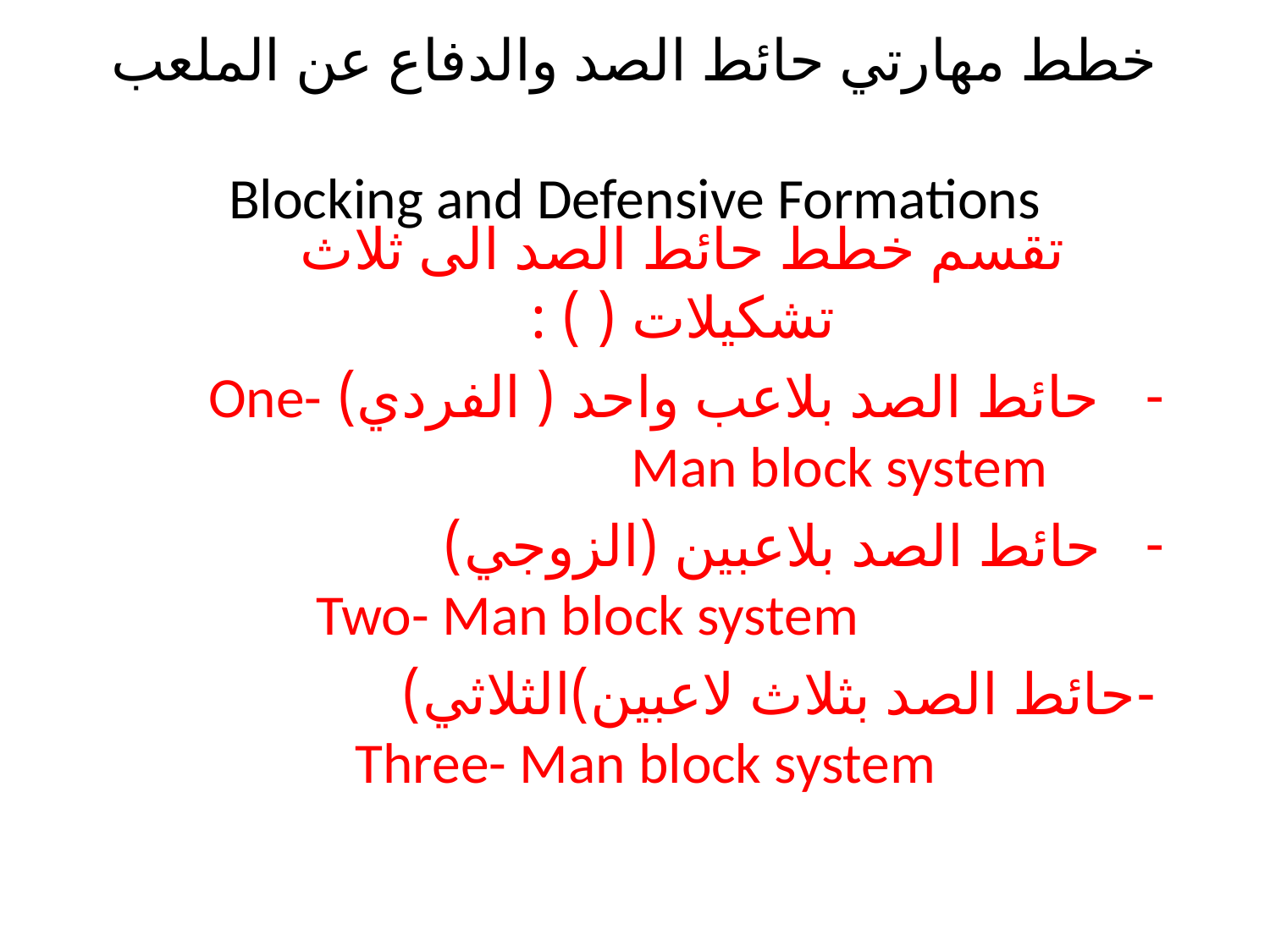

# خطط مهارتي حائط الصد والدفاع عن الملعب Blocking and Defensive Formations
تقسم خطط حائط الصد الى ثلاث تشكيلات ( ) :
حائط الصد بلاعب واحد ( الفردي) One- Man block system
	حائط الصد بلاعبين (الزوجي)                             Two- Man block system
-	حائط الصد بثلاث لاعبين)الثلاثي)                    Three- Man block system